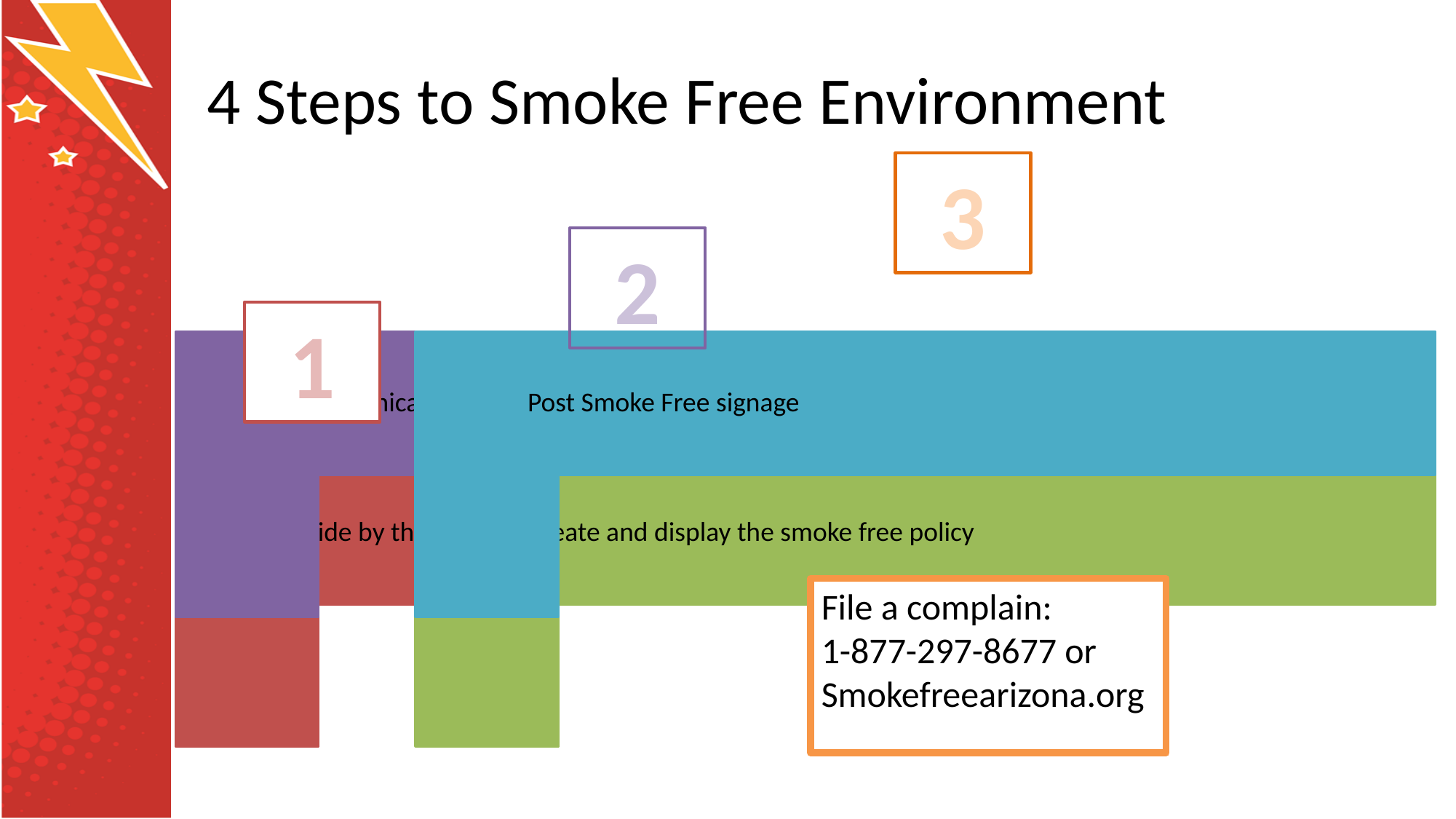

# 4 Steps to Smoke Free Environment
Abide by the Law
Create and display the smoke free policy
3
2
1
File a complain:
1-877-297-8677 or
Smokefreearizona.org